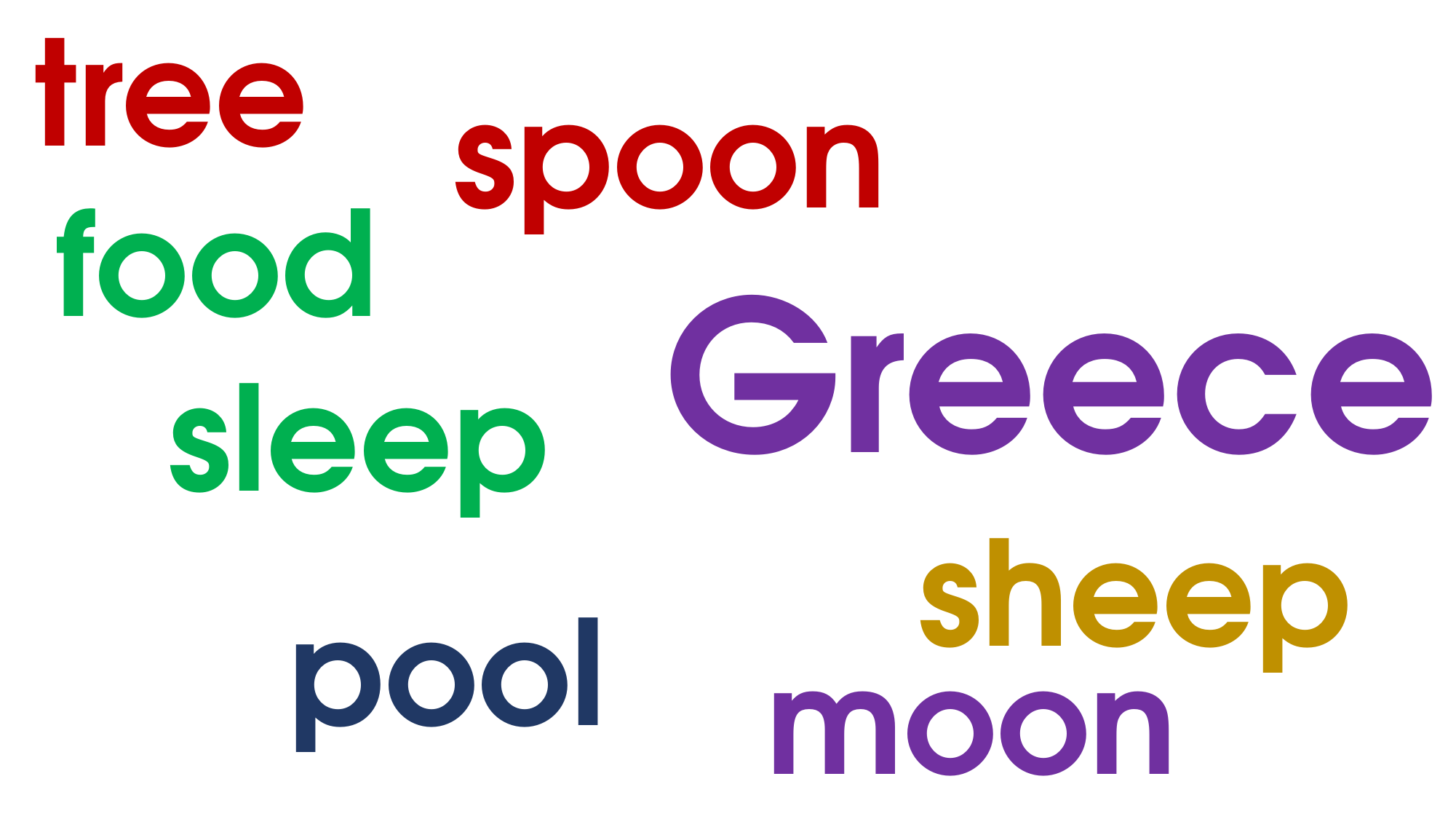

tree
spoon
food
Greece
sleep
sheep
pool
moon